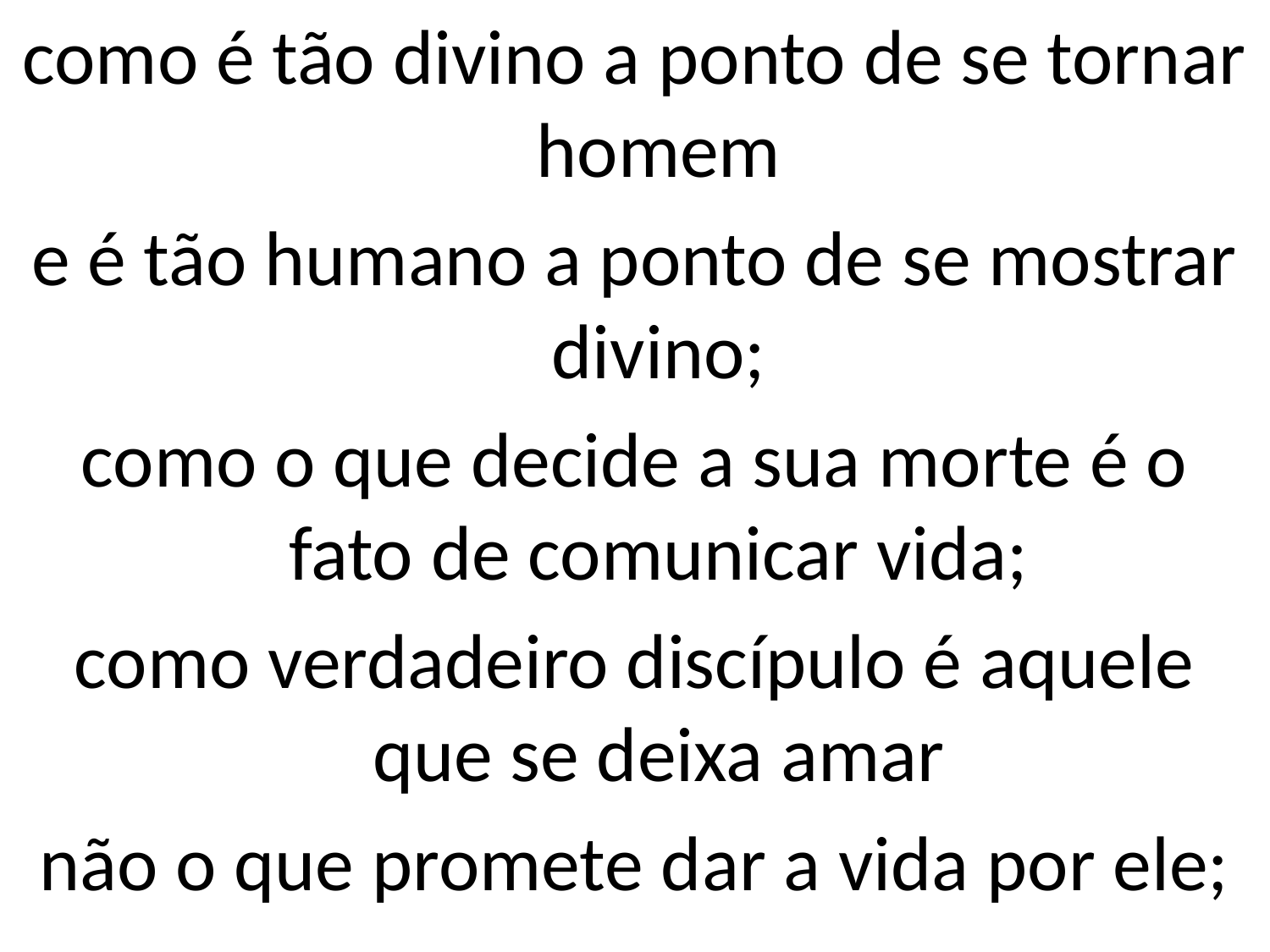

como é tão divino a ponto de se tornar homem
e é tão humano a ponto de se mostrar divino;
como o que decide a sua morte é o fato de comunicar vida;
como verdadeiro discípulo é aquele que se deixa amar
não o que promete dar a vida por ele;

#